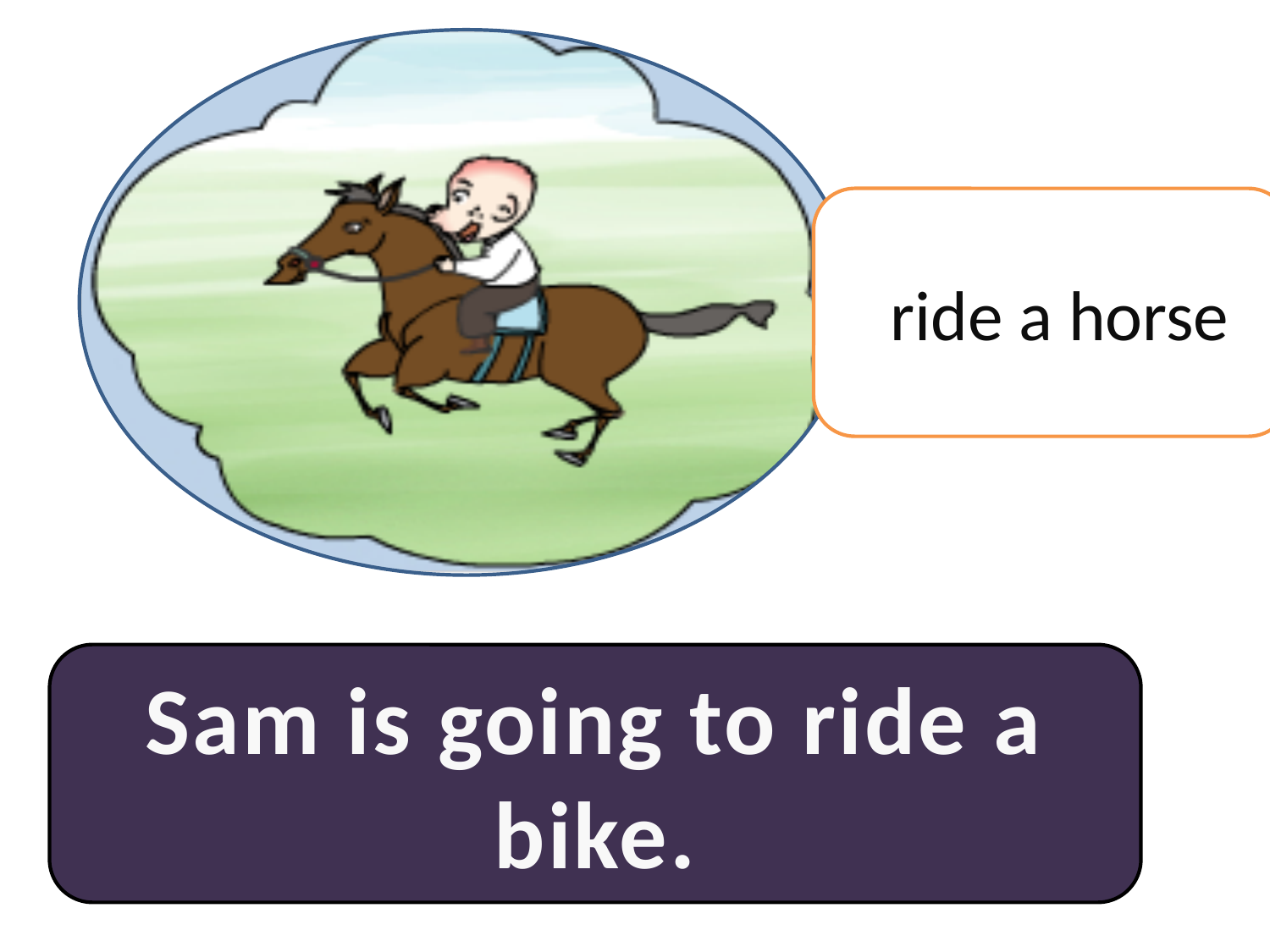

ride a horse
Sam is going to ride a bike.